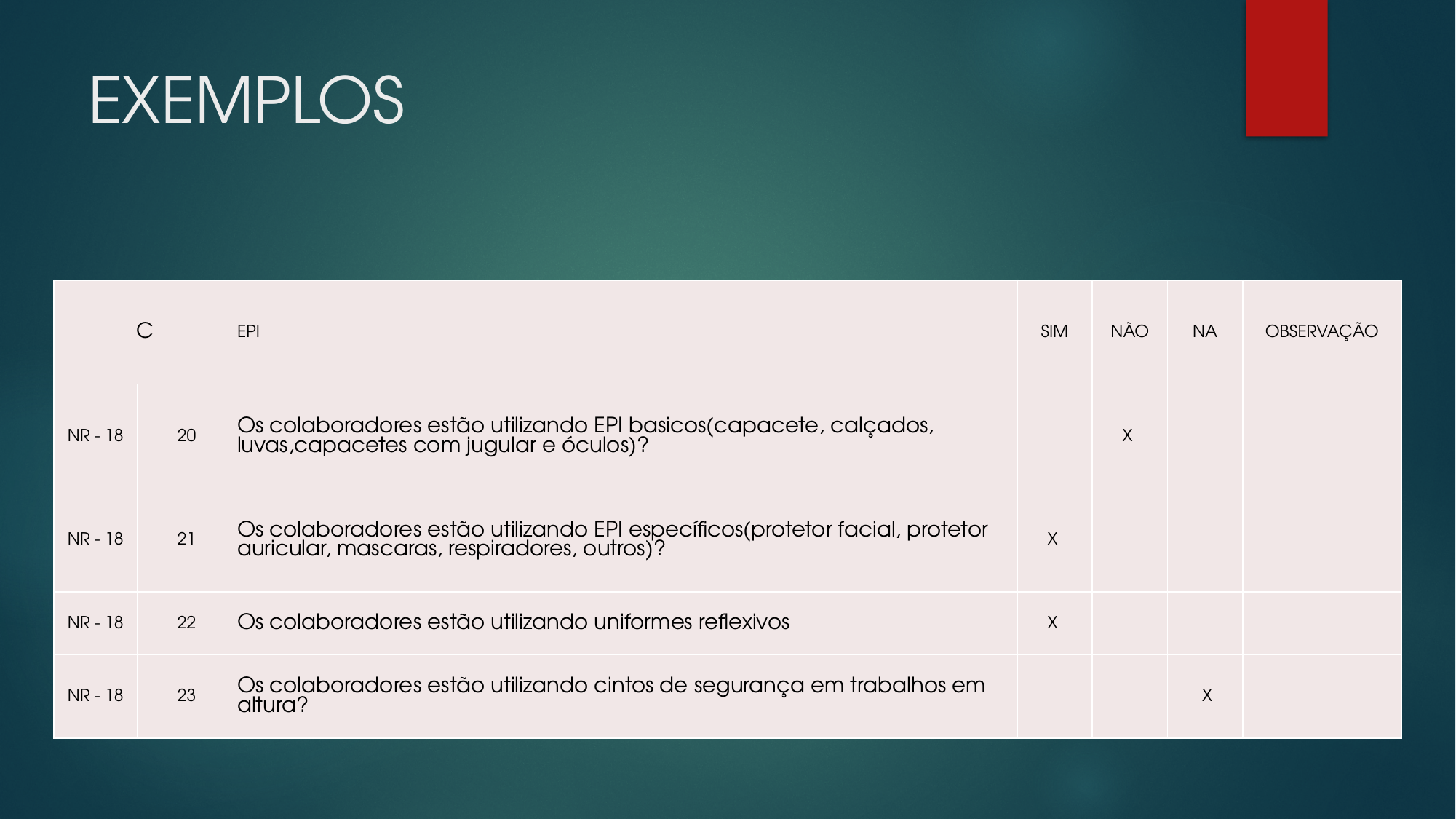

EXEMPLOS
| C |  | EPI | SIM | NÃO | NA | OBSERVAÇÃO |
| --- | --- | --- | --- | --- | --- | --- |
| NR - 18 | 20 | Os colaboradores estão utilizando EPI basicos(capacete, calçados, luvas,capacetes com jugular e óculos)? |  | X |  |  |
| NR - 18 | 21 | Os colaboradores estão utilizando EPI específicos(protetor facial, protetor auricular, mascaras, respiradores, outros)? | X |  |  |  |
| NR - 18 | 22 | Os colaboradores estão utilizando uniformes reflexivos | X |  |  |  |
| NR - 18 | 23 | Os colaboradores estão utilizando cintos de segurança em trabalhos em altura? |  |  | X |  |